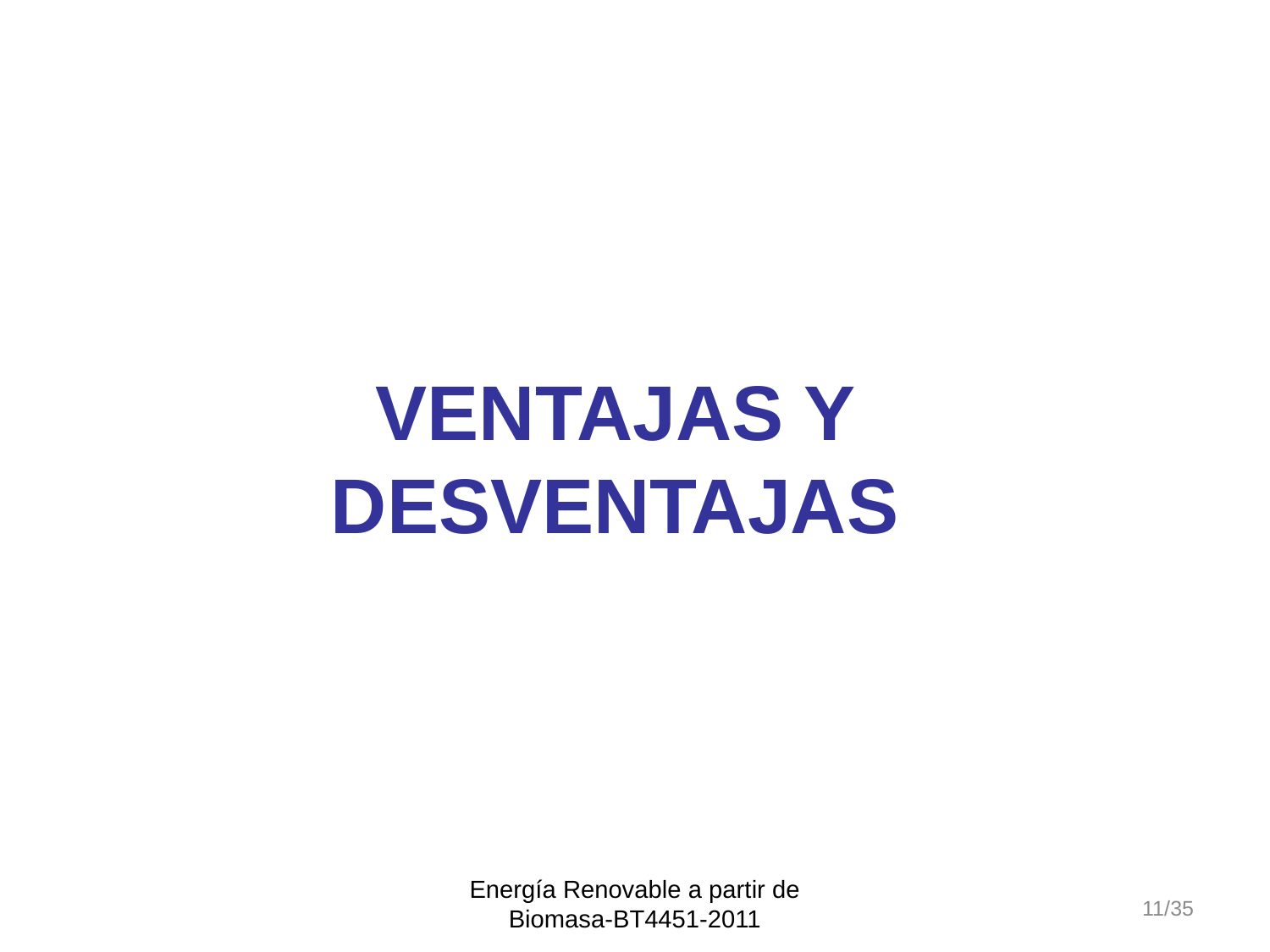

VENTAJAS Y DESVENTAJAS
Energía Renovable a partir de Biomasa-BT4451-2011
11/35